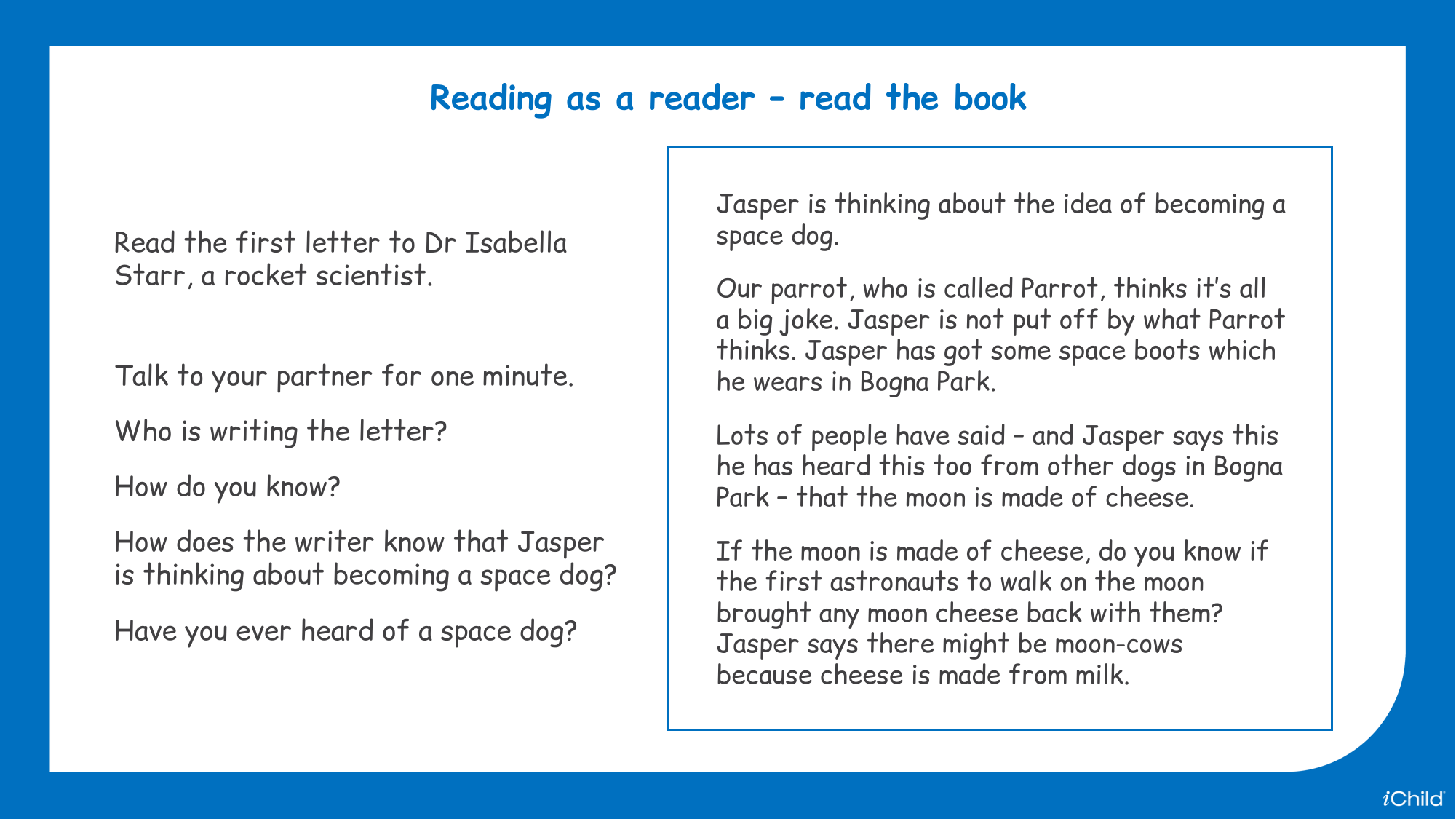

Reading as a reader – read the book

Jasper is thinking about the idea of becoming a space dog.
Our parrot, who is called Parrot, thinks it’s all a big joke. Jasper is not put off by what Parrot thinks. Jasper has got some space boots which he wears in Bogna Park.
Lots of people have said – and Jasper says this he has heard this too from other dogs in Bogna Park – that the moon is made of cheese.
If the moon is made of cheese, do you know if the first astronauts to walk on the moon brought any moon cheese back with them? Jasper says there might be moon-cows because cheese is made from milk.
Read the first letter to Dr Isabella Starr, a rocket scientist.
Talk to your partner for one minute.
Who is writing the letter?
How do you know?
How does the writer know that Jasper is thinking about becoming a space dog?
Have you ever heard of a space dog?